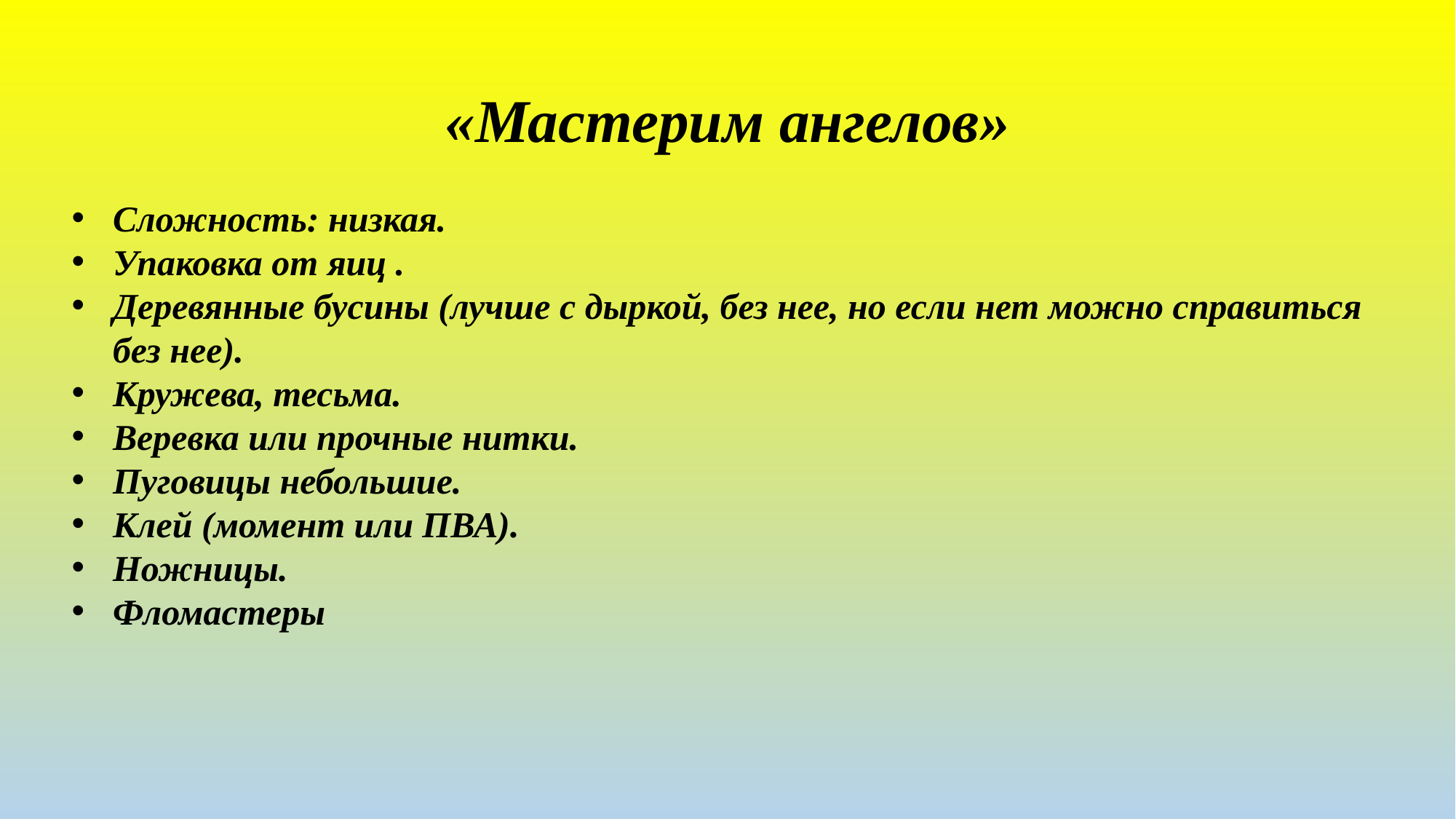

# «Мастерим ангелов»

Сложность: низкая.
Упаковка от яиц .
Деревянные бусины (лучше с дыркой, без нее, но если нет можно справиться без нее).
Кружева, тесьма.
Веревка или прочные нитки.
Пуговицы небольшие.
Клей (момент или ПВА).
Ножницы.
Фломастеры